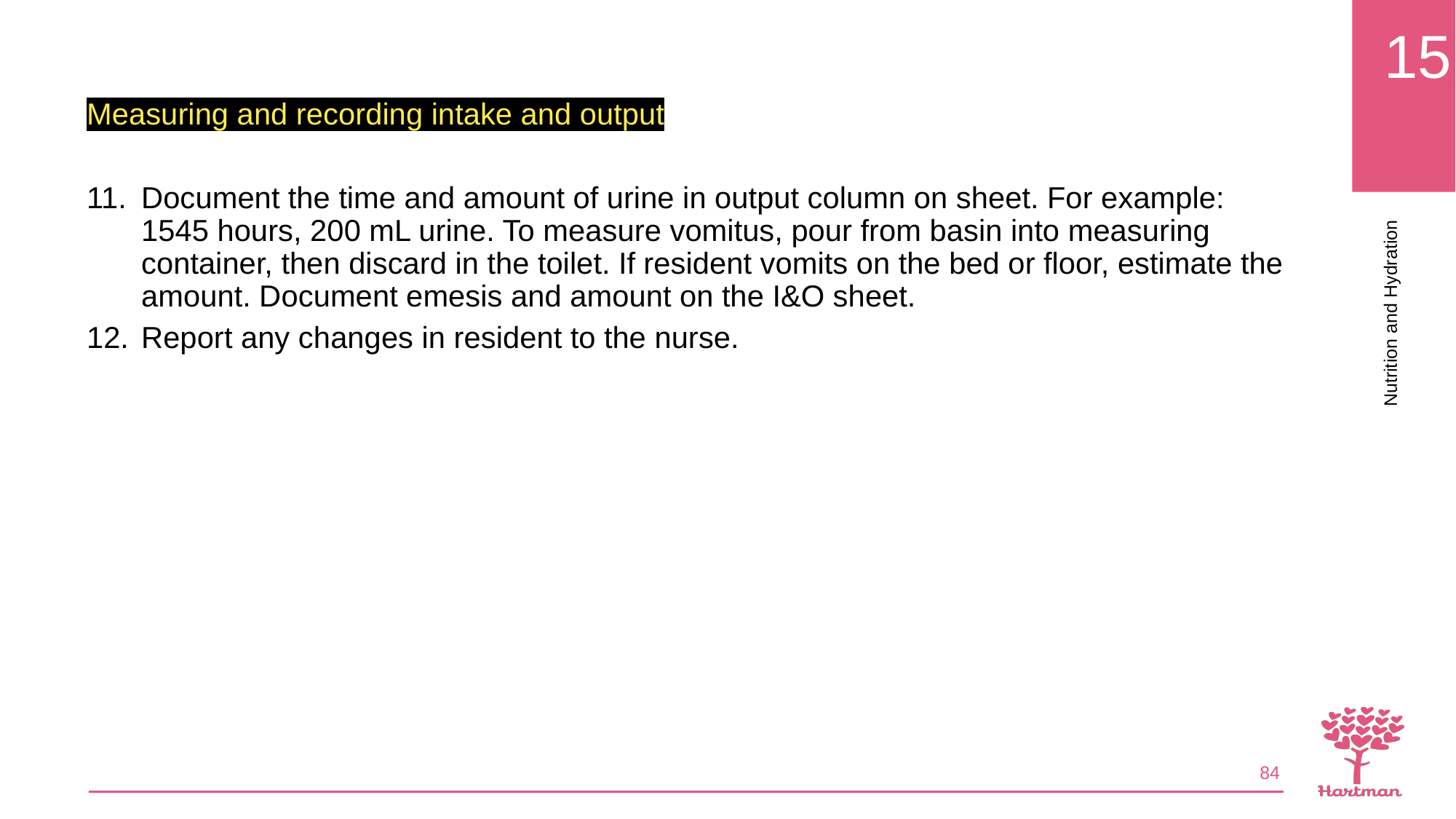

Measuring and recording intake and output

Document the time and amount of urine in output column on sheet. For example: 1545 hours, 200 mL urine. To measure vomitus, pour from basin into measuring container, then discard in the toilet. If resident vomits on the bed or floor, estimate the amount. Document emesis and amount on the I&O sheet.
Report any changes in resident to the nurse.

84